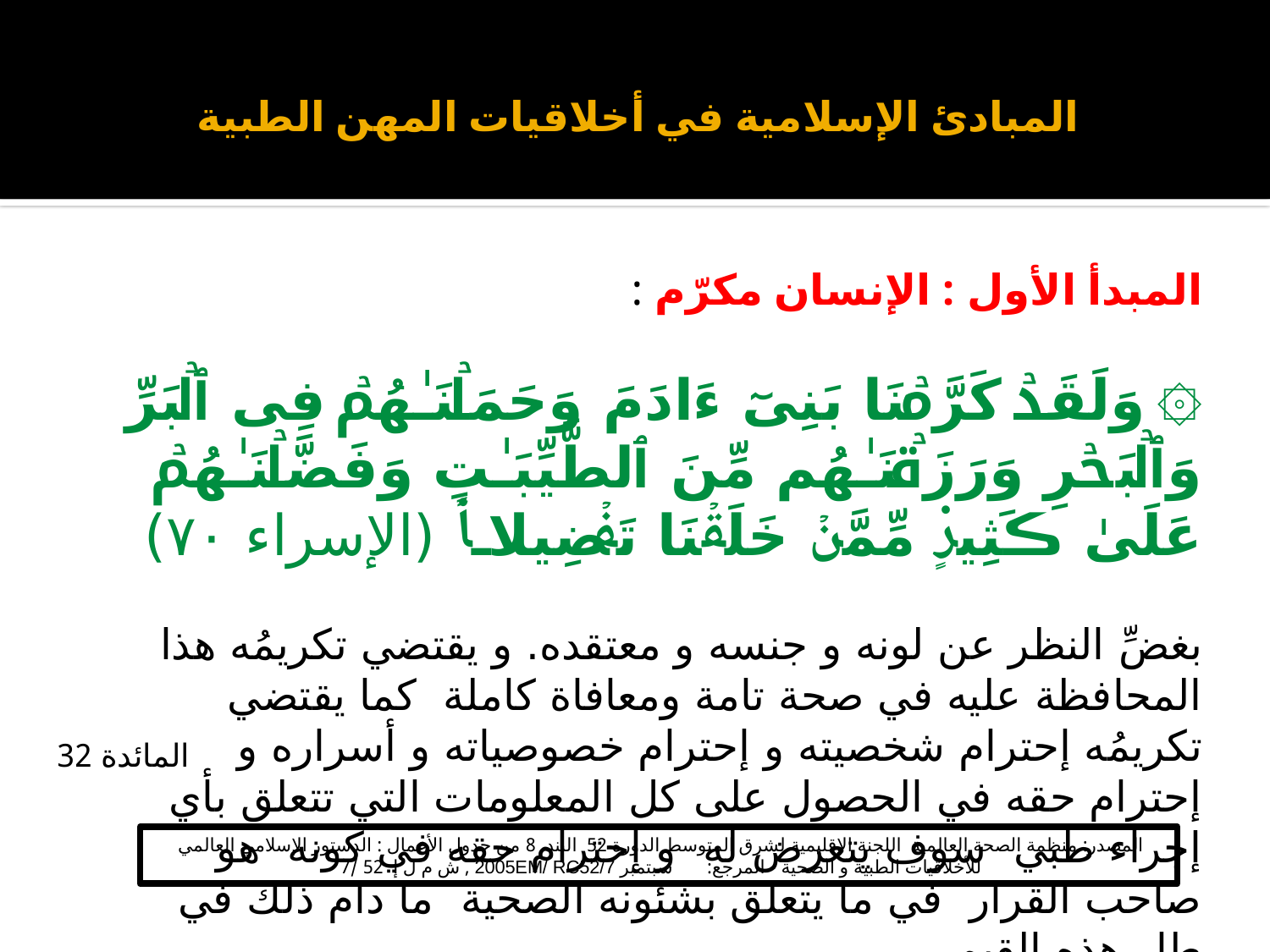

# المبادئ الإسلامية في أخلاقيات المهن الطبية
المبدأ الأول : الإنسان مكرّم :

۞ وَلَقَدۡ كَرَّمۡنَا بَنِىٓ ءَادَمَ وَحَمَلۡنَـٰهُمۡ فِى ٱلۡبَرِّ وَٱلۡبَحۡرِ وَرَزَقۡنَـٰهُم مِّنَ ٱلطَّيِّبَـٰتِ وَفَضَّلۡنَـٰهُمۡ عَلَىٰ ڪَثِيرٍ۬ مِّمَّنۡ خَلَقۡنَا تَفۡضِيلاً۬ (الإسراء ٧٠)

بغضِّ النظر عن لونه و جنسه و معتقده. و يقتضي تكريمُه هذا المحافظة عليه في صحة تامة ومعافاة كاملة  كما يقتضي تكريمُه إحترام شخصيته و إحترام خصوصياته و أسراره و إحترام حقه في الحصول على كل المعلومات التي تتعلق بأي إجراء طبي  سوف يتعرض له  و إحترام حقه في كونه  هو صاحب القرار  في ما يتعلق بشئونه الصحية  ما دام ذلك في  طار هذه القيم .

المائدة 32
المصدر: منظمة الصحة العالمية  اللجنة الإقليمية لشرق المتوسط الدورة 52  البند  8 من جدول الأعمال : الدستور الإسلامي العالمي  للأخلاقيات الطبية و الصحية - المرجع:       سبتمبر 2005EM/ RC52/7 , ش م ل إ  52 /7